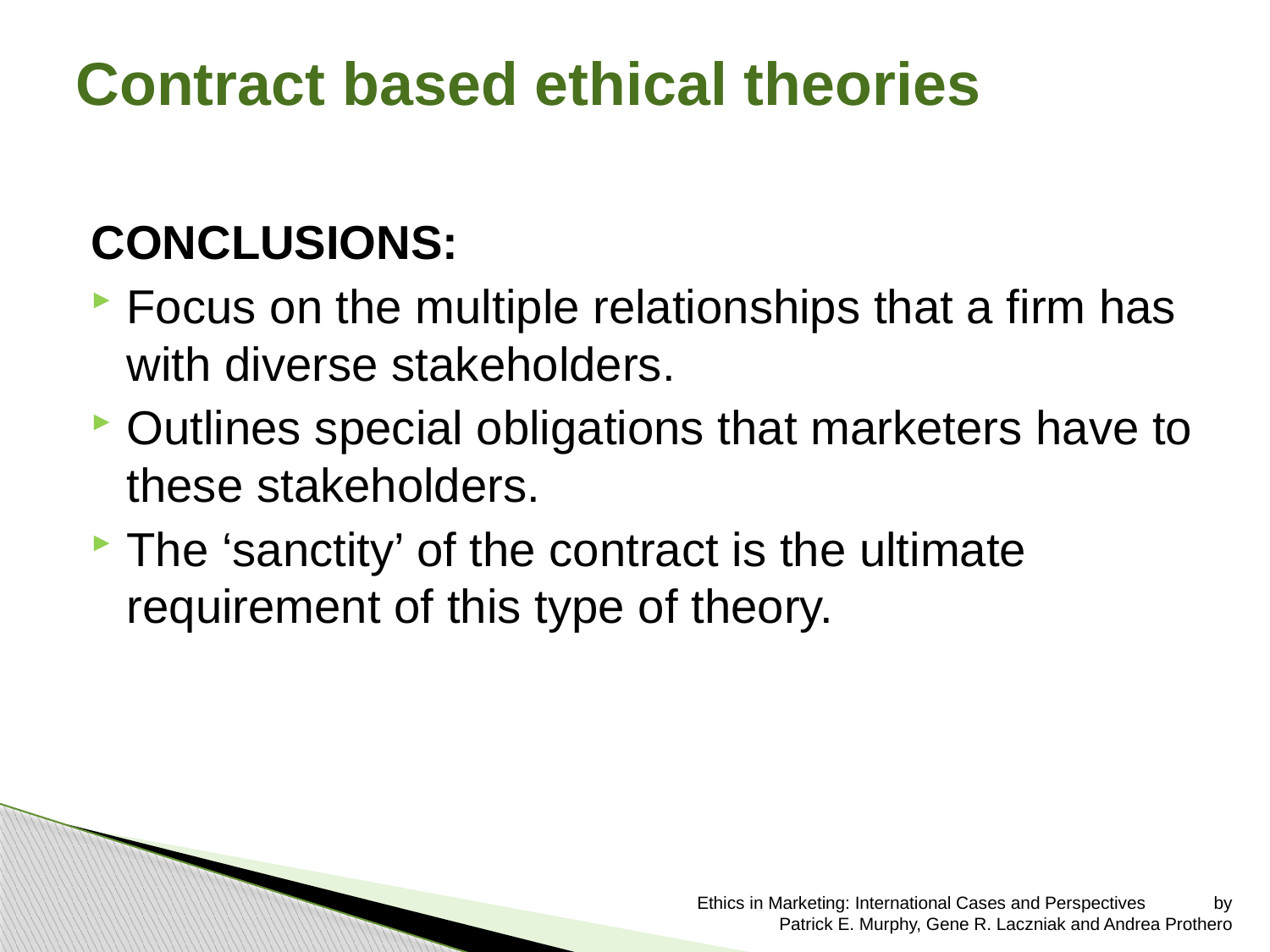

# Contract based ethical theories
CONCLUSIONS:
Focus on the multiple relationships that a firm has with diverse stakeholders.
Outlines special obligations that marketers have to these stakeholders.
The ‘sanctity’ of the contract is the ultimate requirement of this type of theory.

     Ethics in Marketing: International Cases and Perspectives              by Patrick E. Murphy, Gene R. Laczniak and Andrea Prothero